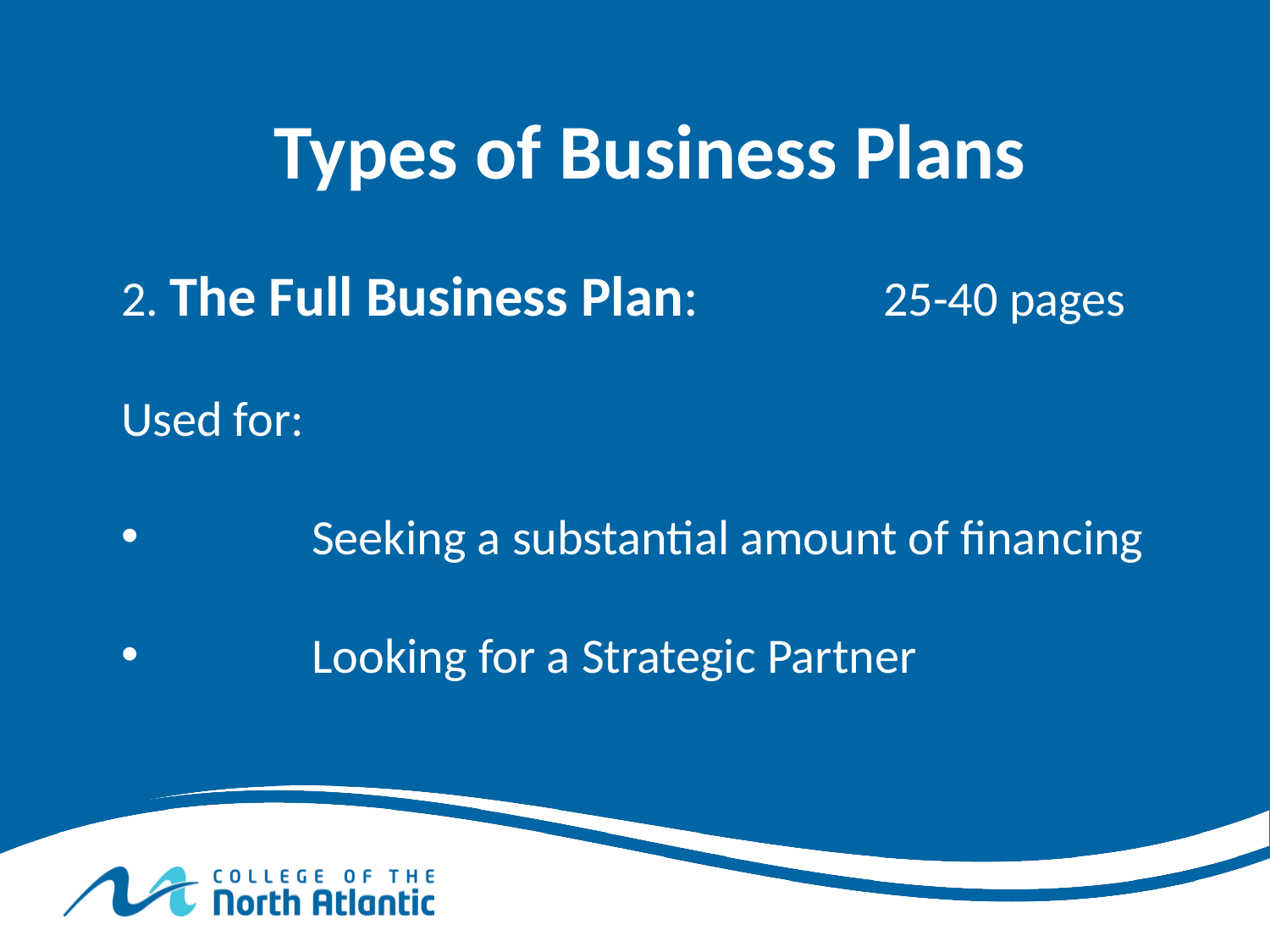

Types of Business Plans
2. The Full Business Plan: 		25-40 pages

Used for:

	Seeking a substantial amount of financing

	Looking for a Strategic Partner